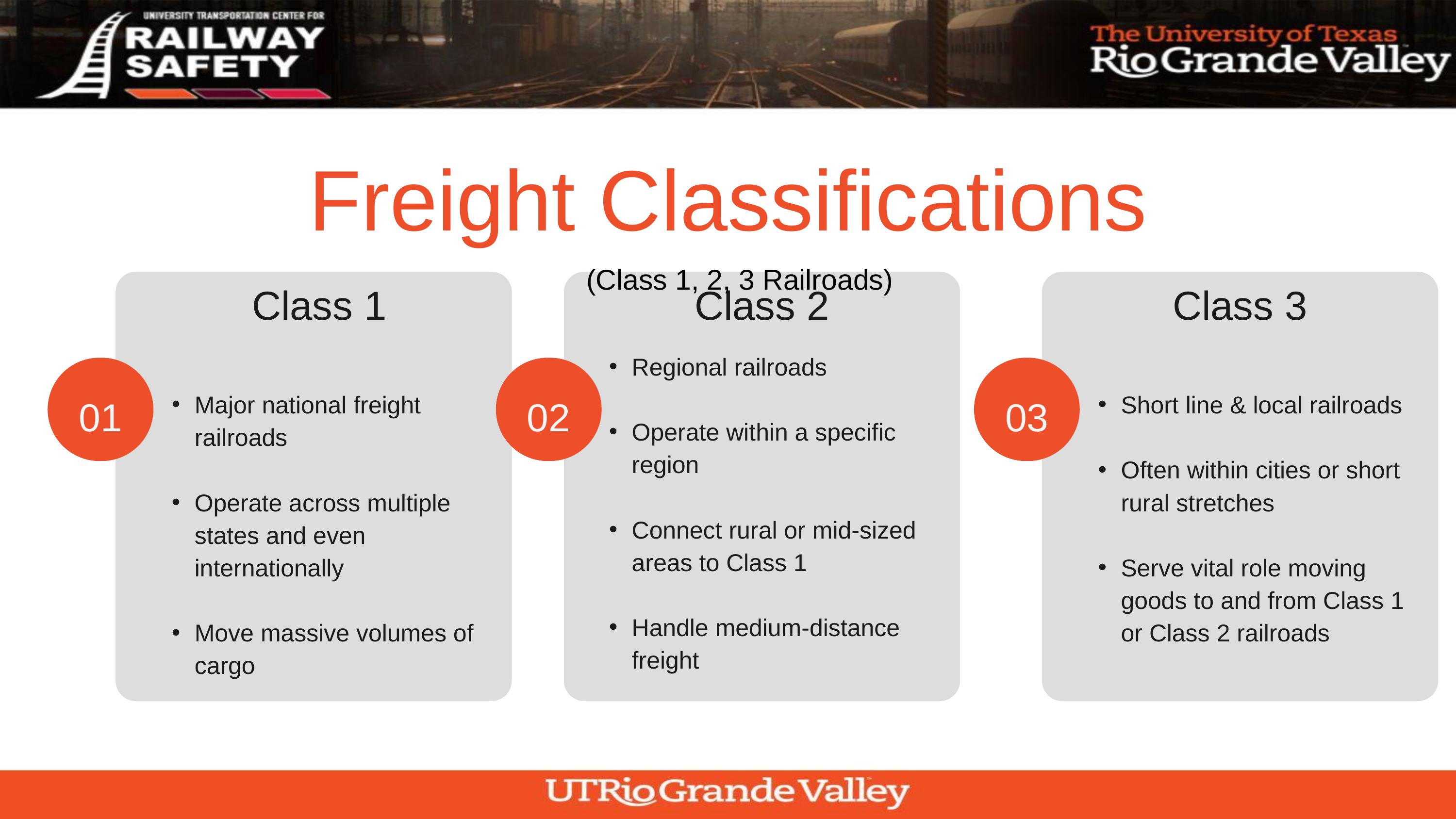

Freight Classifications
(Class 1, 2, 3 Railroads)

 Class 1

01
Major national freight railroads

Operate across multiple states and even internationally

Move massive volumes of cargo

Class 2

Regional railroads

Operate within a specific region

Connect rural or mid-sized areas to Class 1

Handle medium-distance freight
02

Class 3

03
Short line & local railroads

Often within cities or short rural stretches

Serve vital role moving goods to and from Class 1 or Class 2 railroads